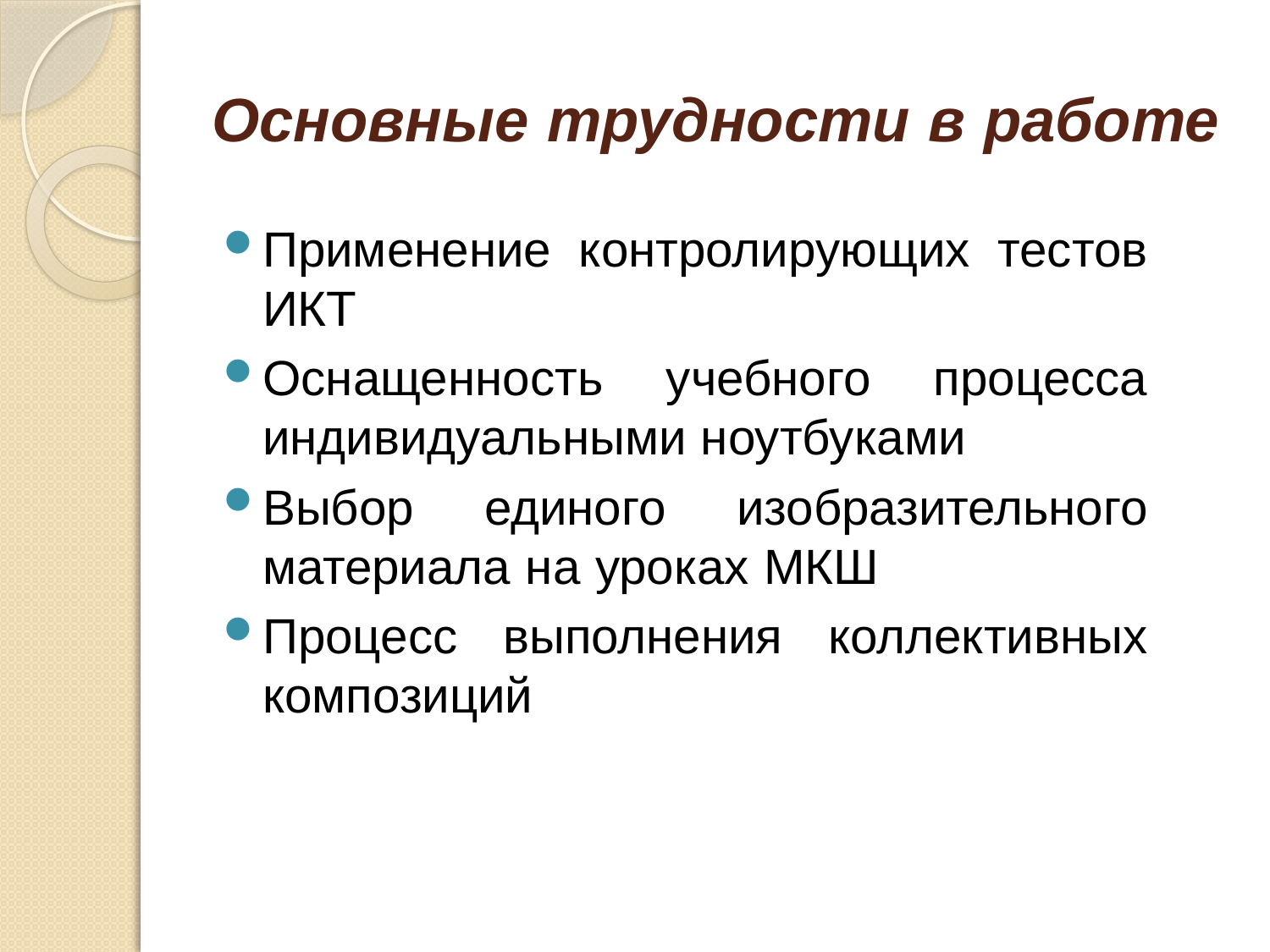

# Основные трудности в работе
Применение контролирующих тестов ИКТ
Оснащенность учебного процесса индивидуальными ноутбуками
Выбор единого изобразительного материала на уроках МКШ
Процесс выполнения коллективных композиций